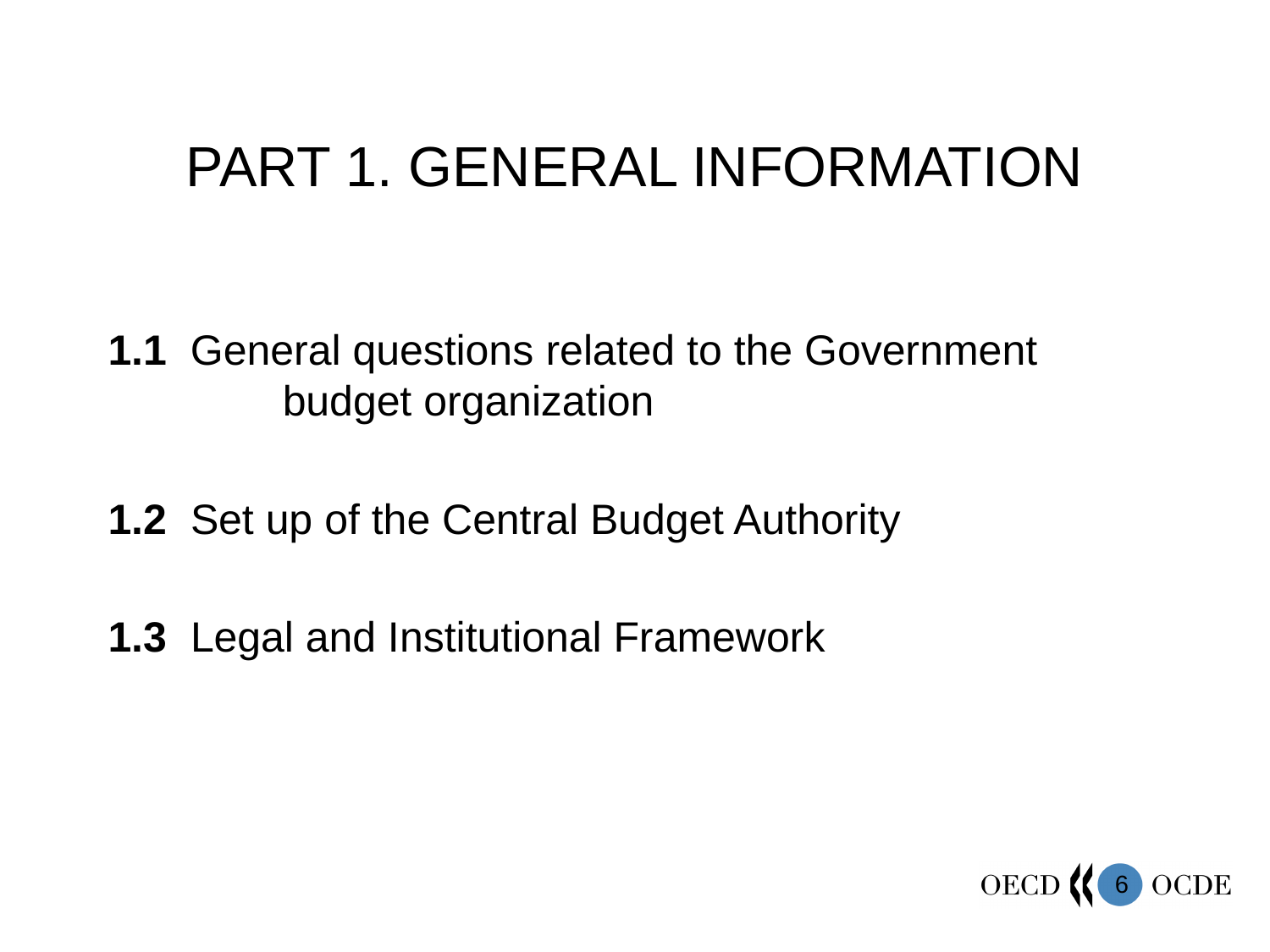

# PART 1. GENERAL INFORMATION
1.1  General questions related to the Government            	budget organization

1.2  Set up of the Central Budget Authority

1.3  Legal and Institutional Framework